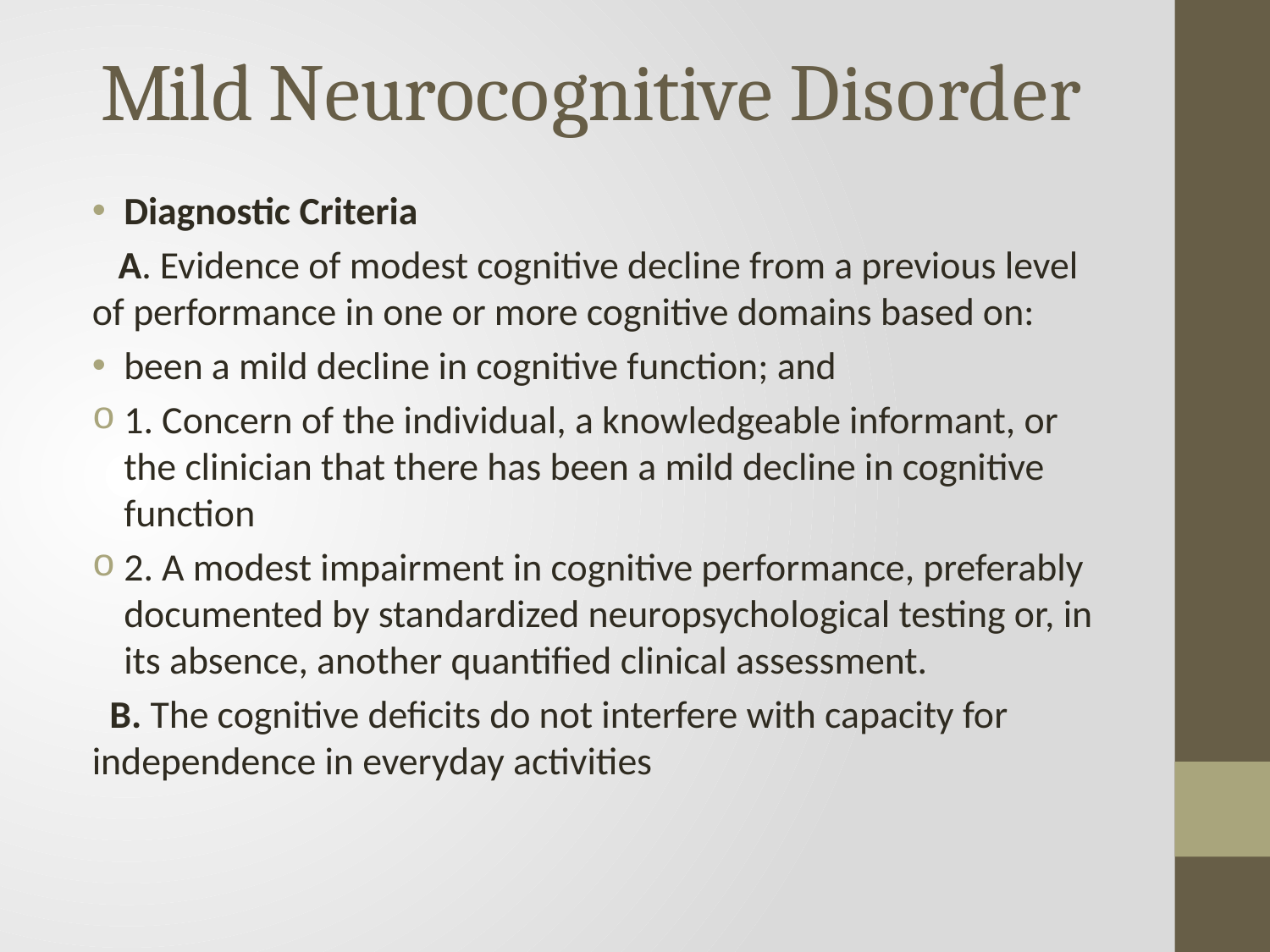

# Mild Neurocognitive Disorder
Diagnostic Criteria
   A. Evidence of modest cognitive decline from a previous level of performance in one or more cognitive domains based on:
been a mild decline in cognitive function; and
1. Concern of the individual, a knowledgeable informant, or the clinician that there has been a mild decline in cognitive function
2. A modest impairment in cognitive performance, preferably documented by standardized neuropsychological testing or, in its absence, another quantified clinical assessment.
  B. The cognitive deficits do not interfere with capacity for independence in everyday activities